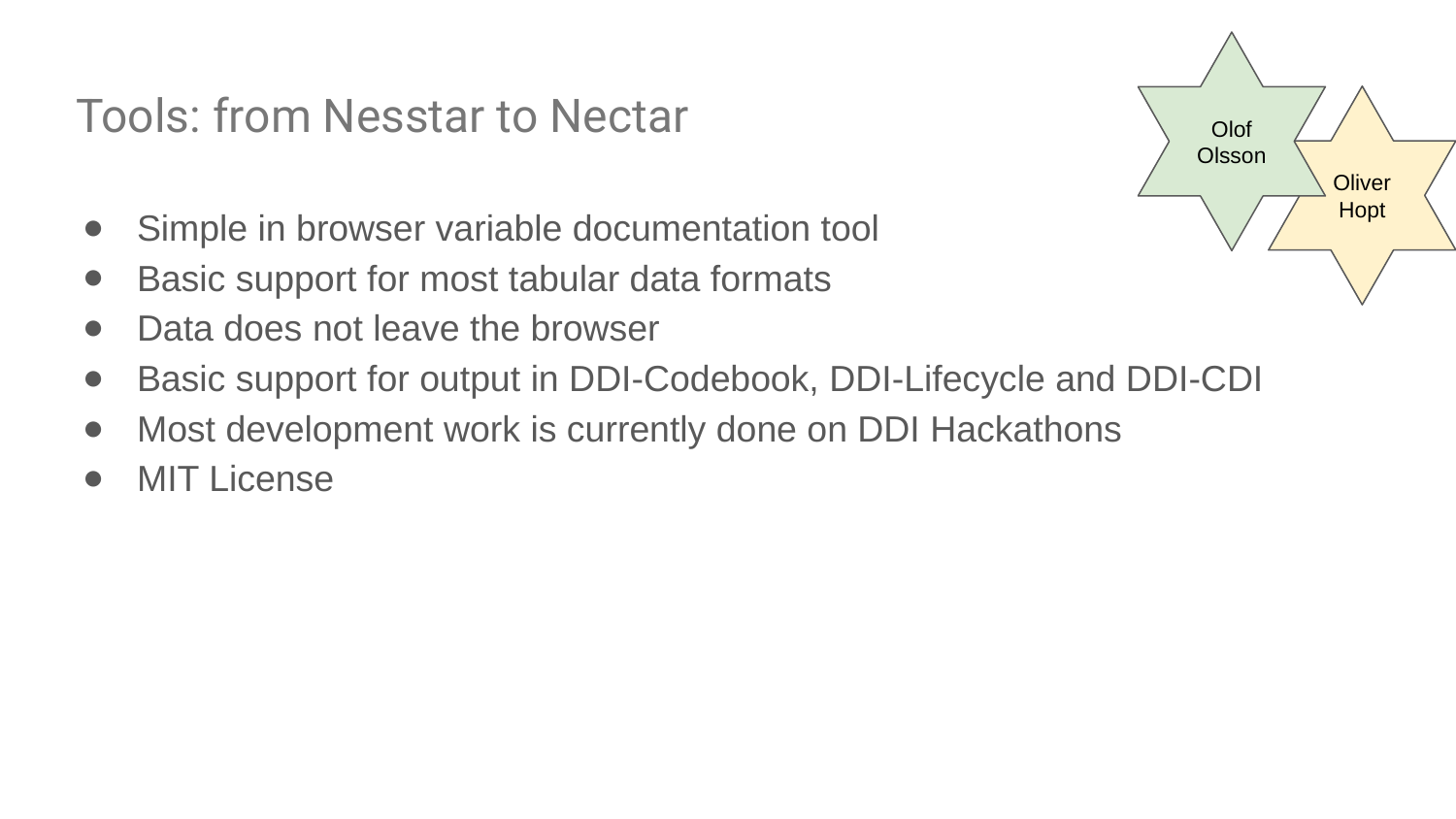

Olof Olsson
# Tools: from Nesstar to Nectar
Oliver Hopt
Simple in browser variable documentation tool
Basic support for most tabular data formats
Data does not leave the browser
Basic support for output in DDI-Codebook, DDI-Lifecycle and DDI-CDI
Most development work is currently done on DDI Hackathons
MIT License